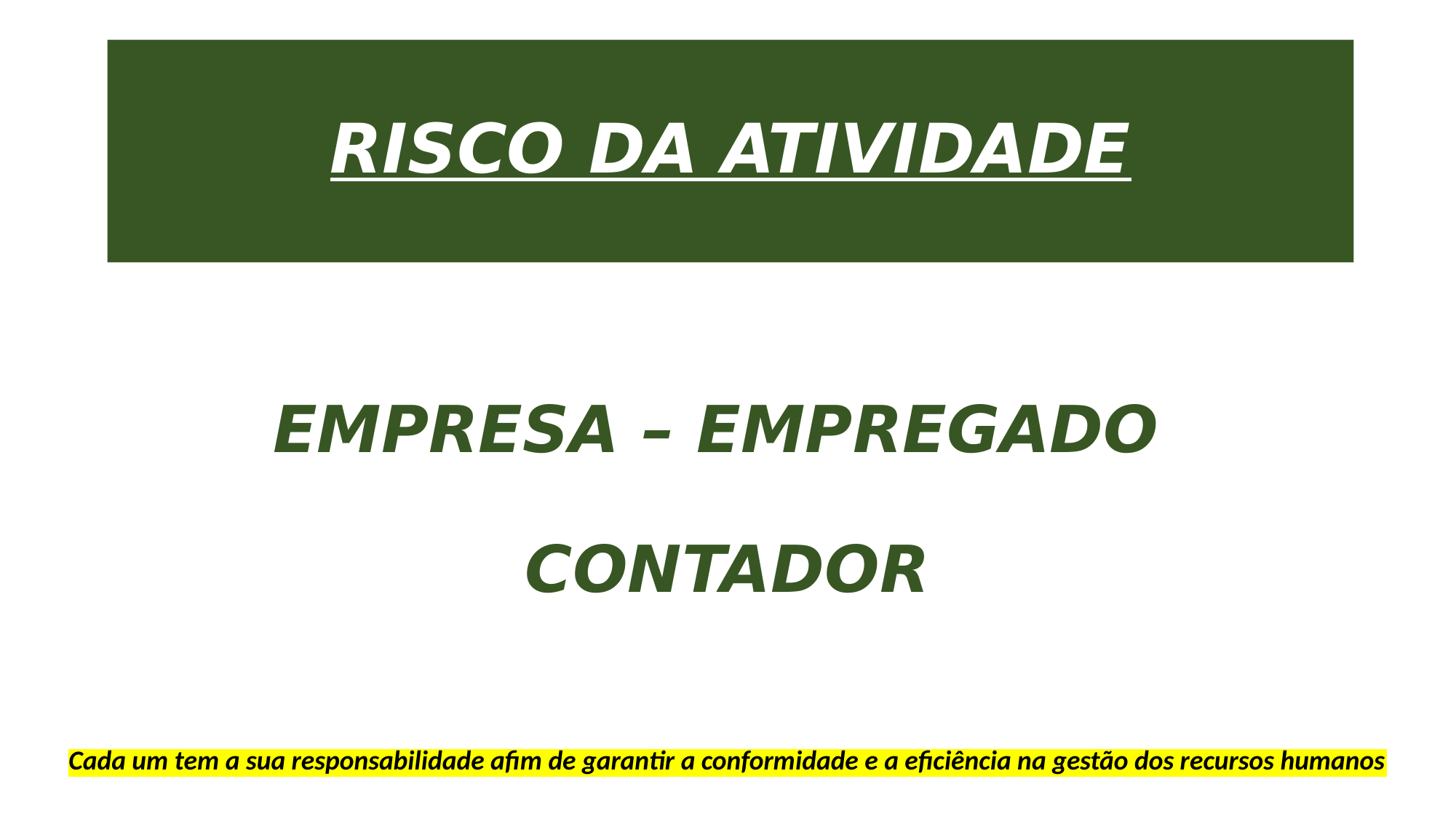

RISCO DA ATIVIDADE
EMPRESA – EMPREGADO

CONTADOR
Cada um tem a sua responsabilidade afim de garantir a conformidade e a eficiência na gestão dos recursos humanos